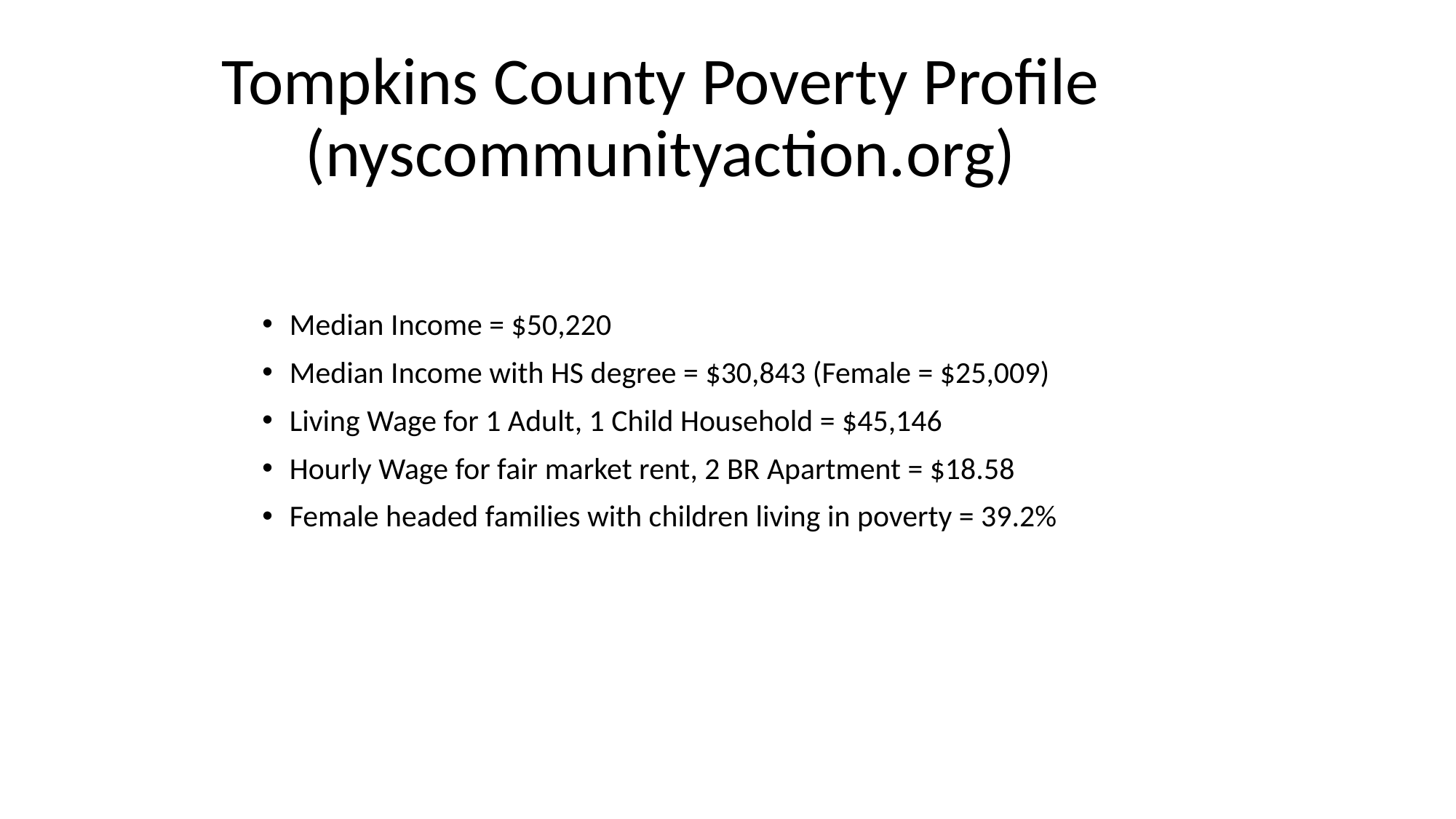

# Tompkins County Poverty Profile (nyscommunityaction.org)
Median Income = $50,220
Median Income with HS degree = $30,843 (Female = $25,009)
Living Wage for 1 Adult, 1 Child Household = $45,146
Hourly Wage for fair market rent, 2 BR Apartment = $18.58
Female headed families with children living in poverty = 39.2%